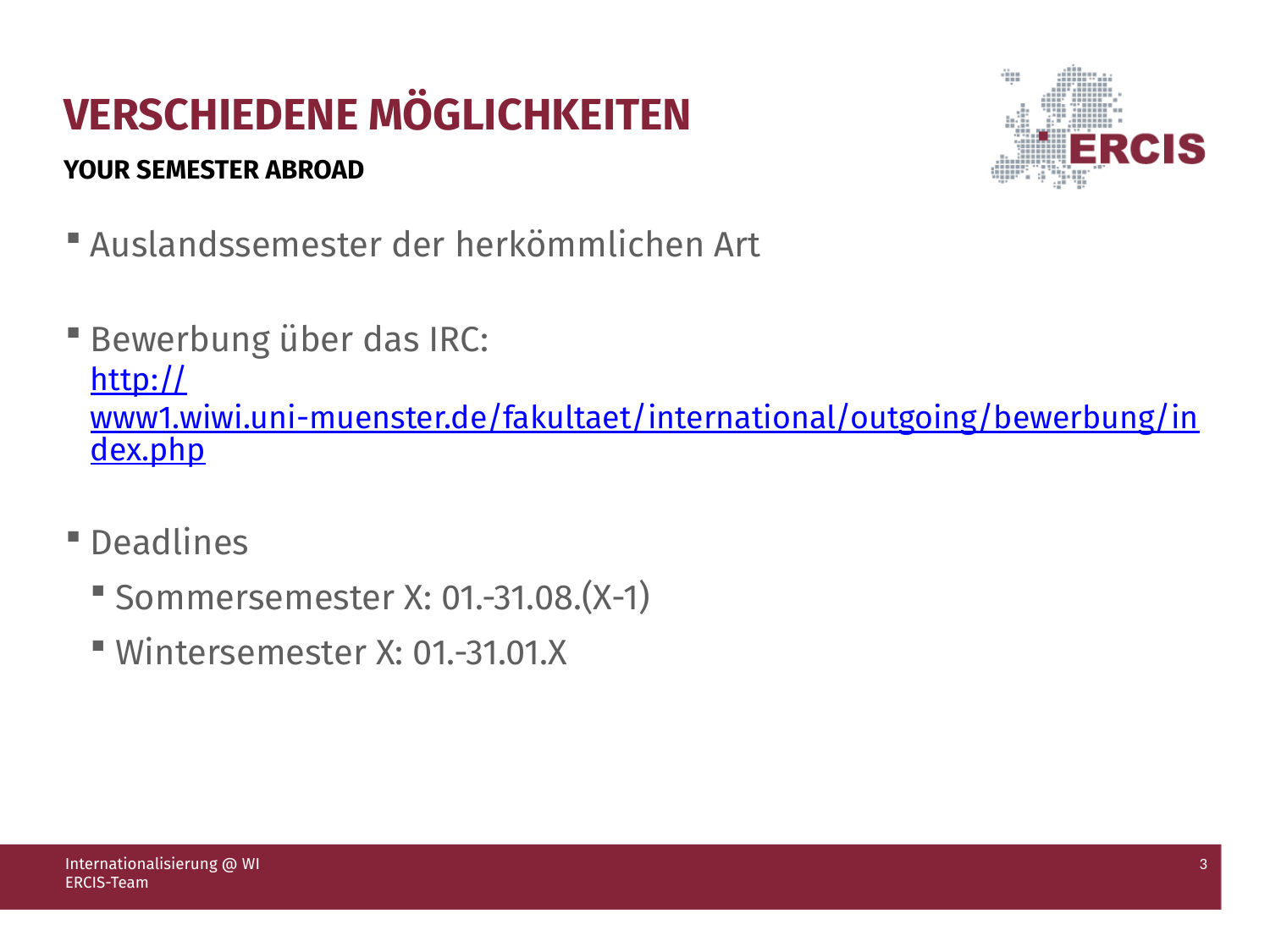

Verschiedene Möglichkeiten
Your Semester Abroad
Auslandssemester der herkömmlichen Art

Bewerbung über das IRC:
http://www1.wiwi.uni-muenster.de/fakultaet/international/outgoing/bewerbung/index.php

Deadlines
Sommersemester X: 01.-31.08.(X-1)
Wintersemester X: 01.-31.01.X